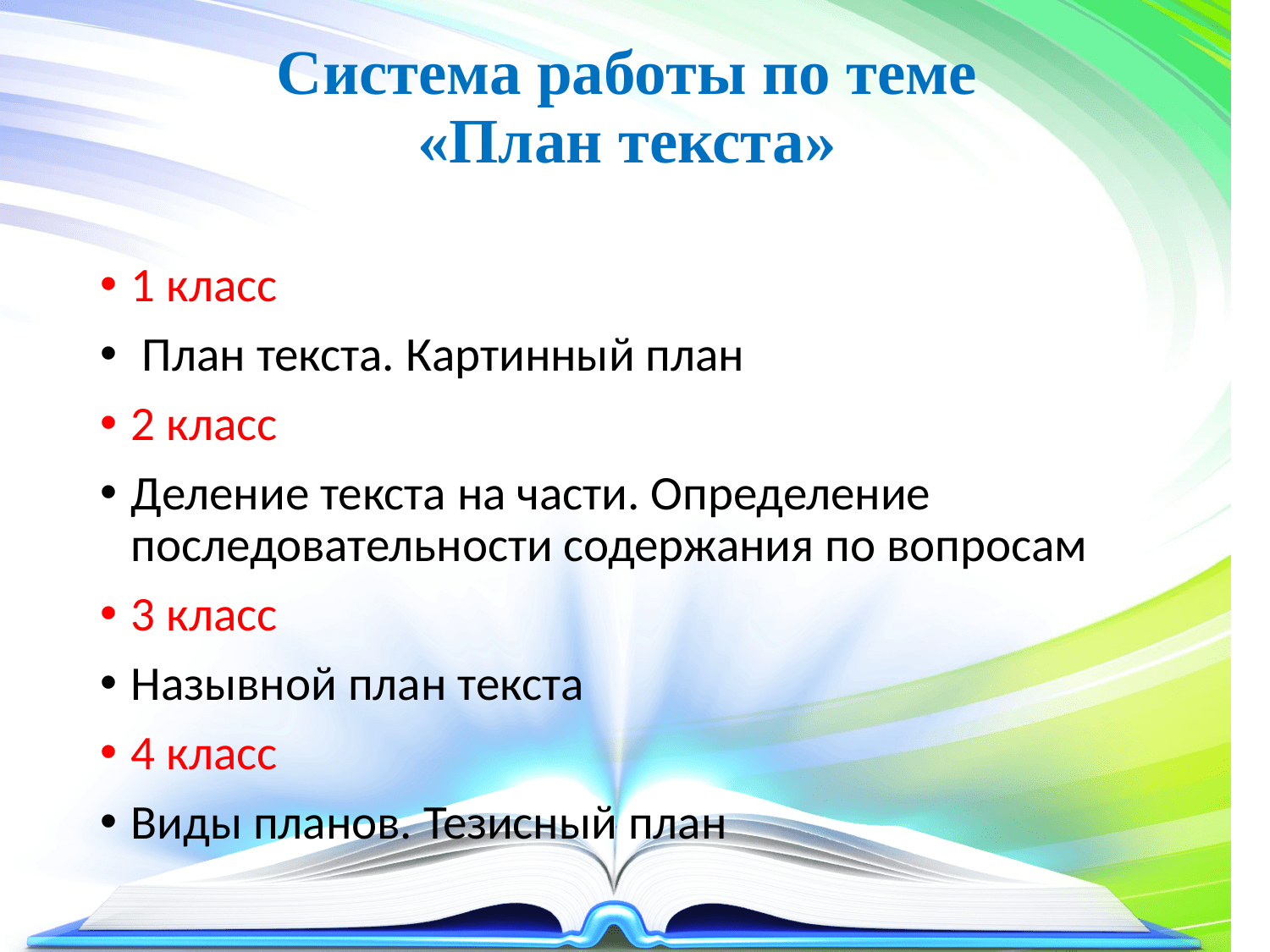

# Система работы по теме «План текста»
1 класс
 План текста. Картинный план
2 класс
Деление текста на части. Определение последовательности содержания по вопросам
3 класс
Назывной план текста
4 класс
Виды планов. Тезисный план